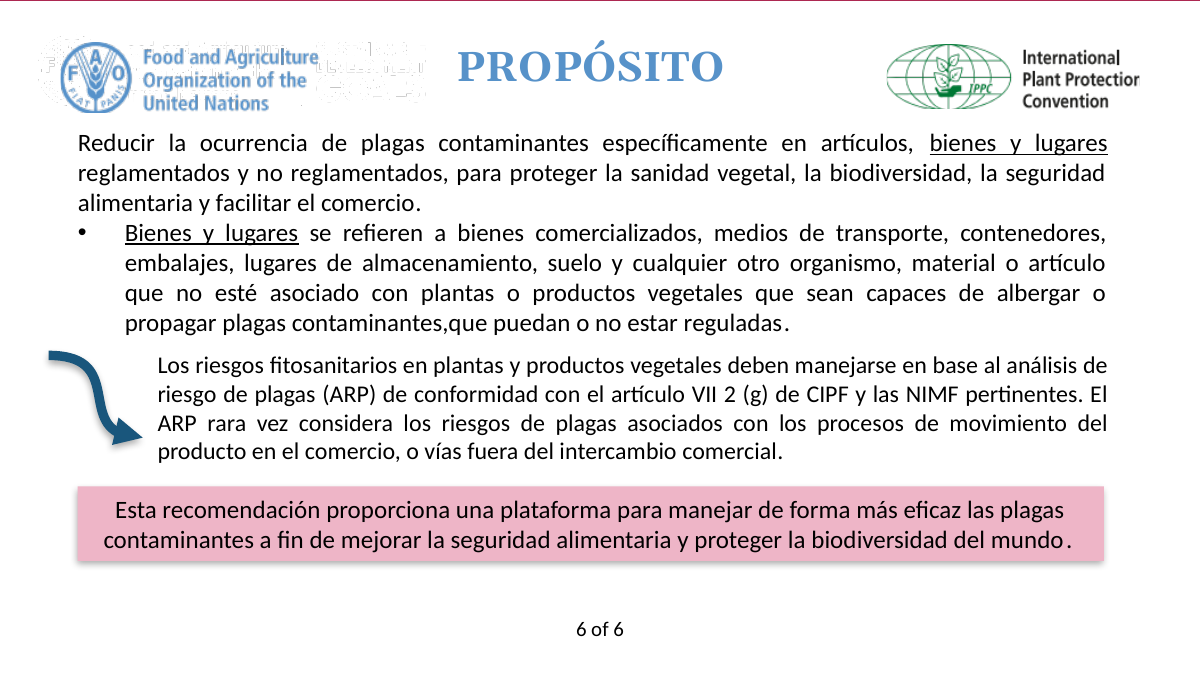

# PROPÓSITO
Reducir la ocurrencia de plagas contaminantes específicamente en artículos, bienes y lugares reglamentados y no reglamentados, para proteger la sanidad vegetal, la biodiversidad, la seguridad alimentaria y facilitar el comercio.
Bienes y lugares se refieren a bienes comercializados, medios de transporte, contenedores, embalajes, lugares de almacenamiento, suelo y cualquier otro organismo, material o artículo que no esté asociado con plantas o productos vegetales que sean capaces de albergar o propagar plagas contaminantes,que puedan o no estar reguladas.
Los riesgos fitosanitarios en plantas y productos vegetales deben manejarse en base al análisis de riesgo de plagas (ARP) de conformidad con el artículo VII 2 (g) de CIPF y las NIMF pertinentes. El ARP rara vez considera los riesgos de plagas asociados con los procesos de movimiento del producto en el comercio, o vías fuera del intercambio comercial.
Esta recomendación proporciona una plataforma para manejar de forma más eficaz las plagas contaminantes a fin de mejorar la seguridad alimentaria y proteger la biodiversidad del mundo.
6 of 6